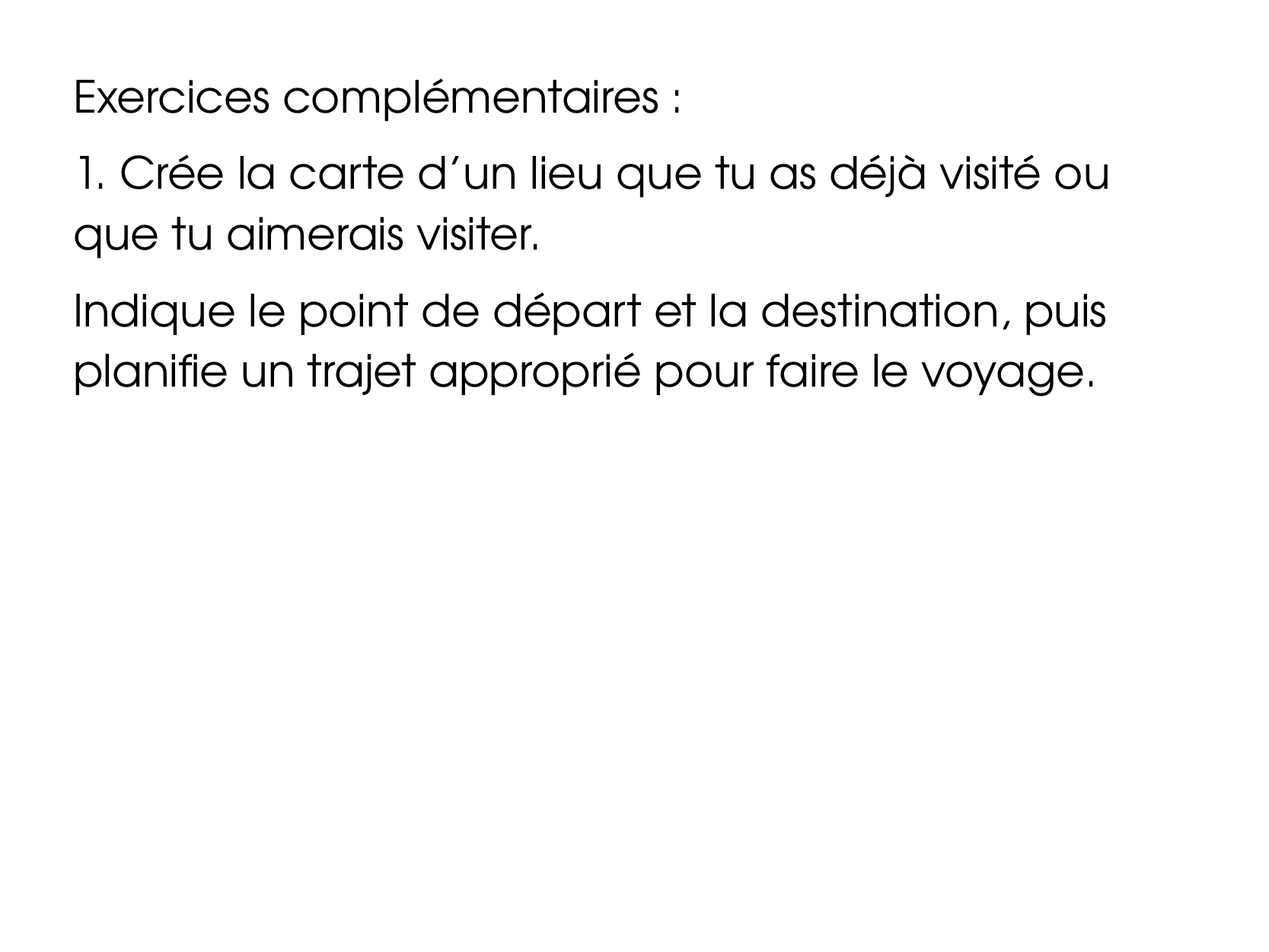

Exercices complémentaires :
1. Crée la carte d’un lieu que tu as déjà visité ou
que tu aimerais visiter.
Indique le point de départ et la destination, puis planifie un trajet approprié pour faire le voyage.